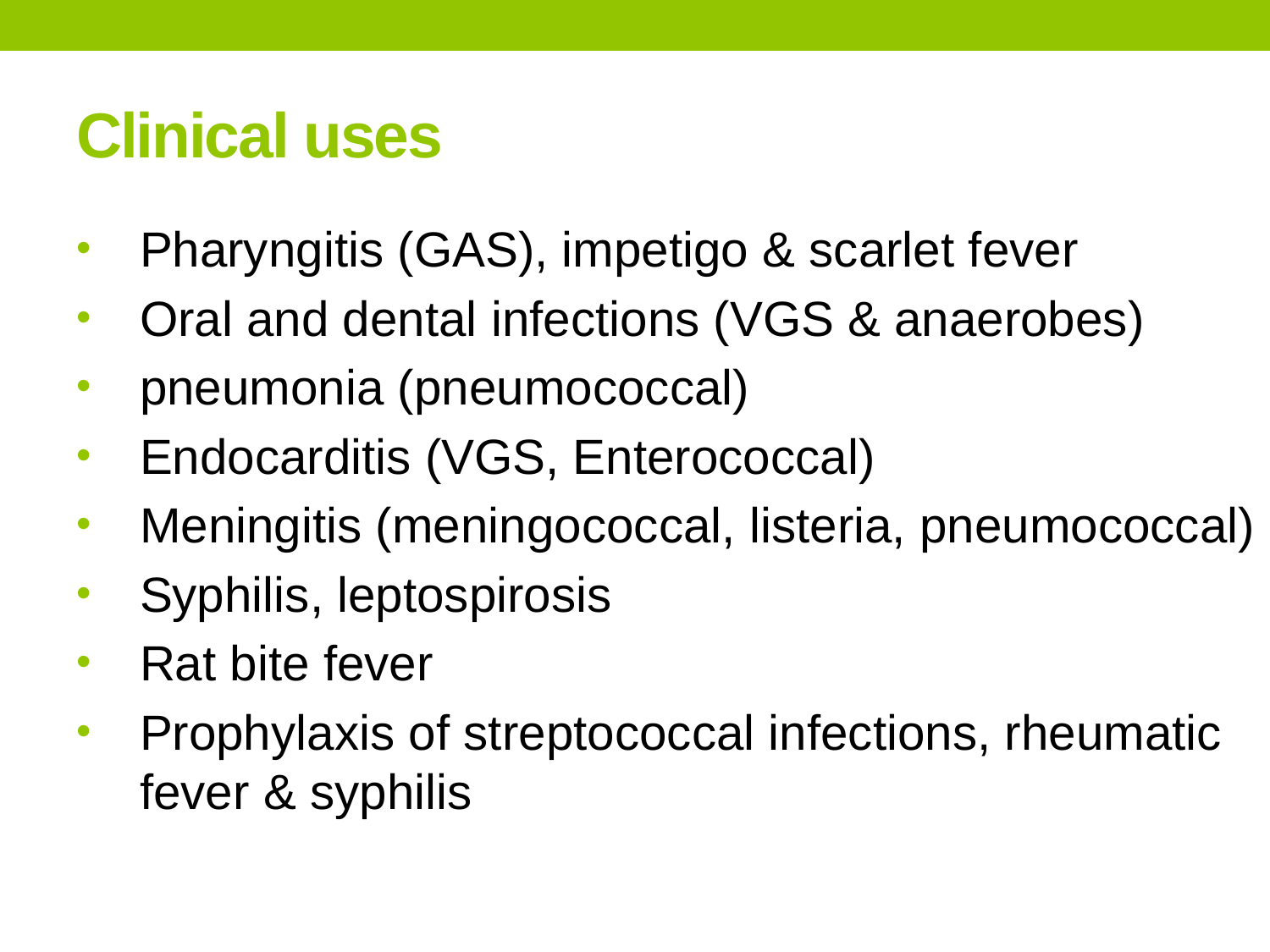

# Clinical uses
Pharyngitis (GAS), impetigo & scarlet fever
Oral and dental infections (VGS & anaerobes)
pneumonia (pneumococcal)
Endocarditis (VGS, Enterococcal)
Meningitis (meningococcal, listeria, pneumococcal)
Syphilis, leptospirosis
Rat bite fever
Prophylaxis of streptococcal infections, rheumatic fever & syphilis